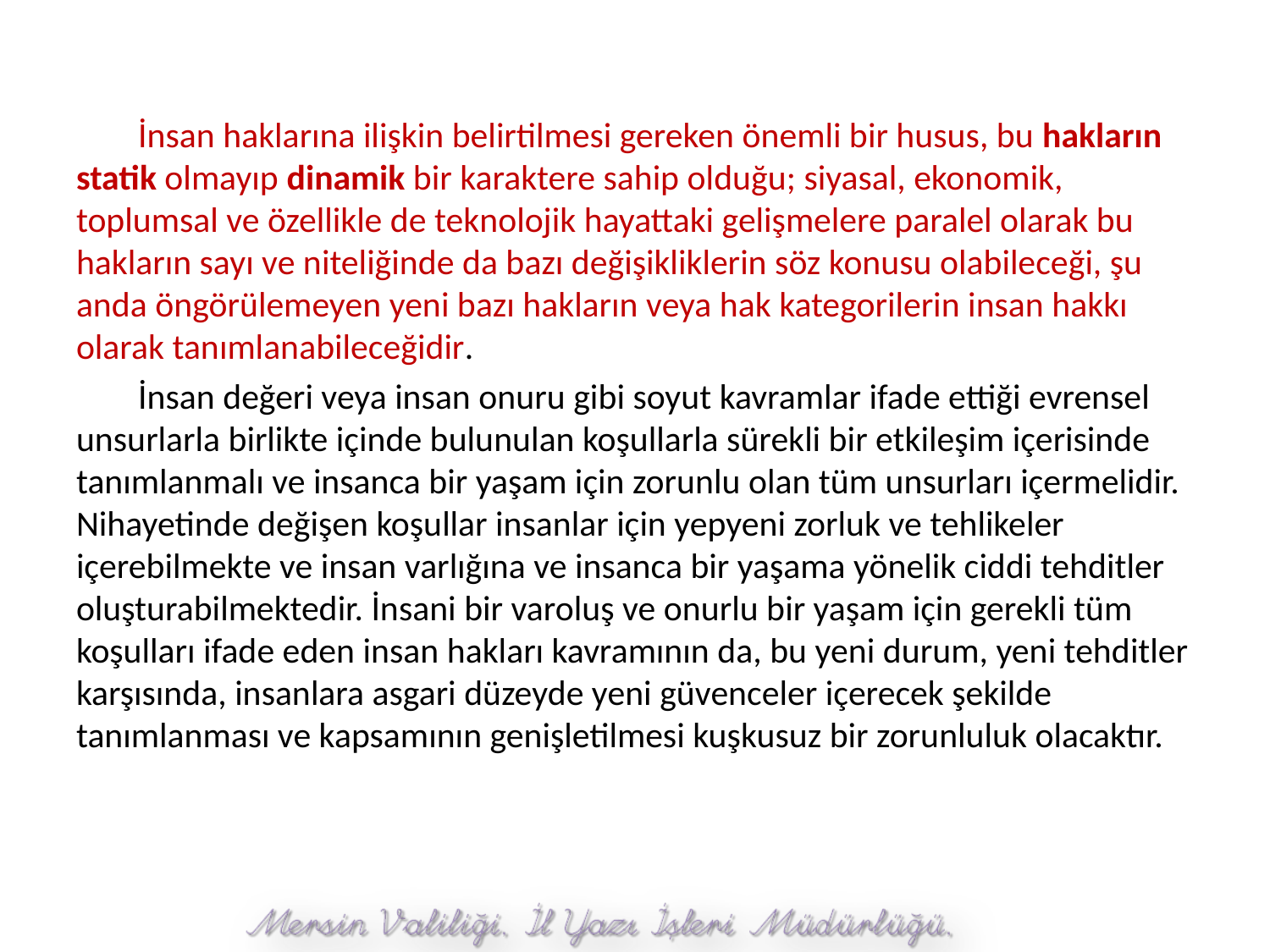

#
İnsan haklarına ilişkin belirtilmesi gereken önemli bir husus, bu hakların statik olmayıp dinamik bir karaktere sahip olduğu; siyasal, ekonomik, toplumsal ve özellikle de teknolojik hayattaki gelişmelere paralel olarak bu hakların sayı ve niteliğinde da bazı değişikliklerin söz konusu olabileceği, şu anda öngörülemeyen yeni bazı hakların veya hak kategorilerin insan hakkı olarak tanımlanabileceğidir.
İnsan değeri veya insan onuru gibi soyut kavramlar ifade ettiği evrensel unsurlarla birlikte içinde bulunulan koşullarla sürekli bir etkileşim içerisinde tanımlanmalı ve insanca bir yaşam için zorunlu olan tüm unsurları içermelidir. Nihayetinde değişen koşullar insanlar için yepyeni zorluk ve tehlikeler içerebilmekte ve insan varlığına ve insanca bir yaşama yönelik ciddi tehditler oluşturabilmektedir. İnsani bir varoluş ve onurlu bir yaşam için gerekli tüm koşulları ifade eden insan hakları kavramının da, bu yeni durum, yeni tehditler karşısında, insanlara asgari düzeyde yeni güvenceler içerecek şekilde tanımlanması ve kapsamının genişletilmesi kuşkusuz bir zorunluluk olacaktır.